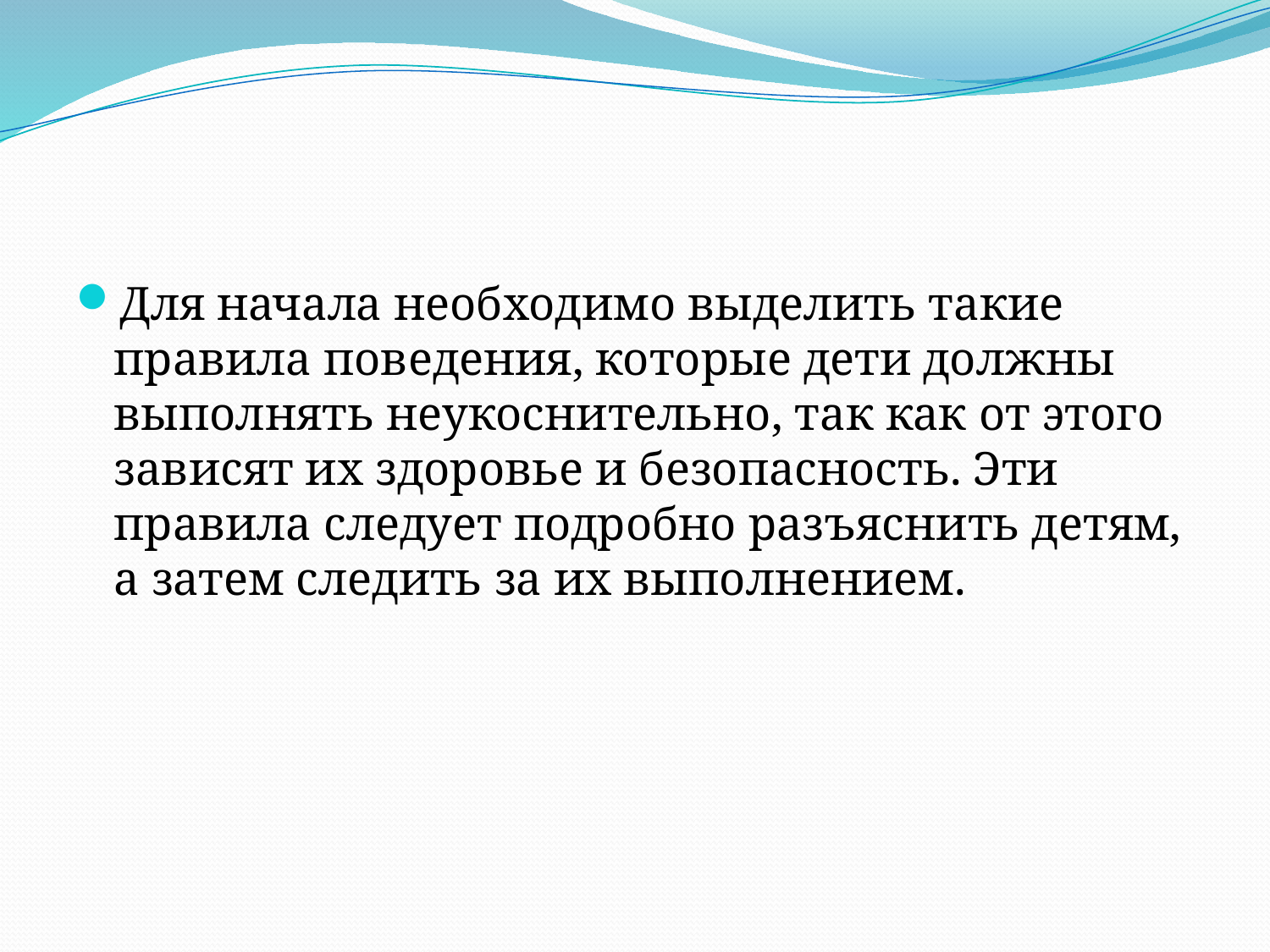

Для начала необходимо выделить такие правила поведения, которые дети должны выполнять неукоснительно, так как от этого зависят их здоровье и безопасность. Эти правила следует подробно разъяснить детям, а затем следить за их выполнением.